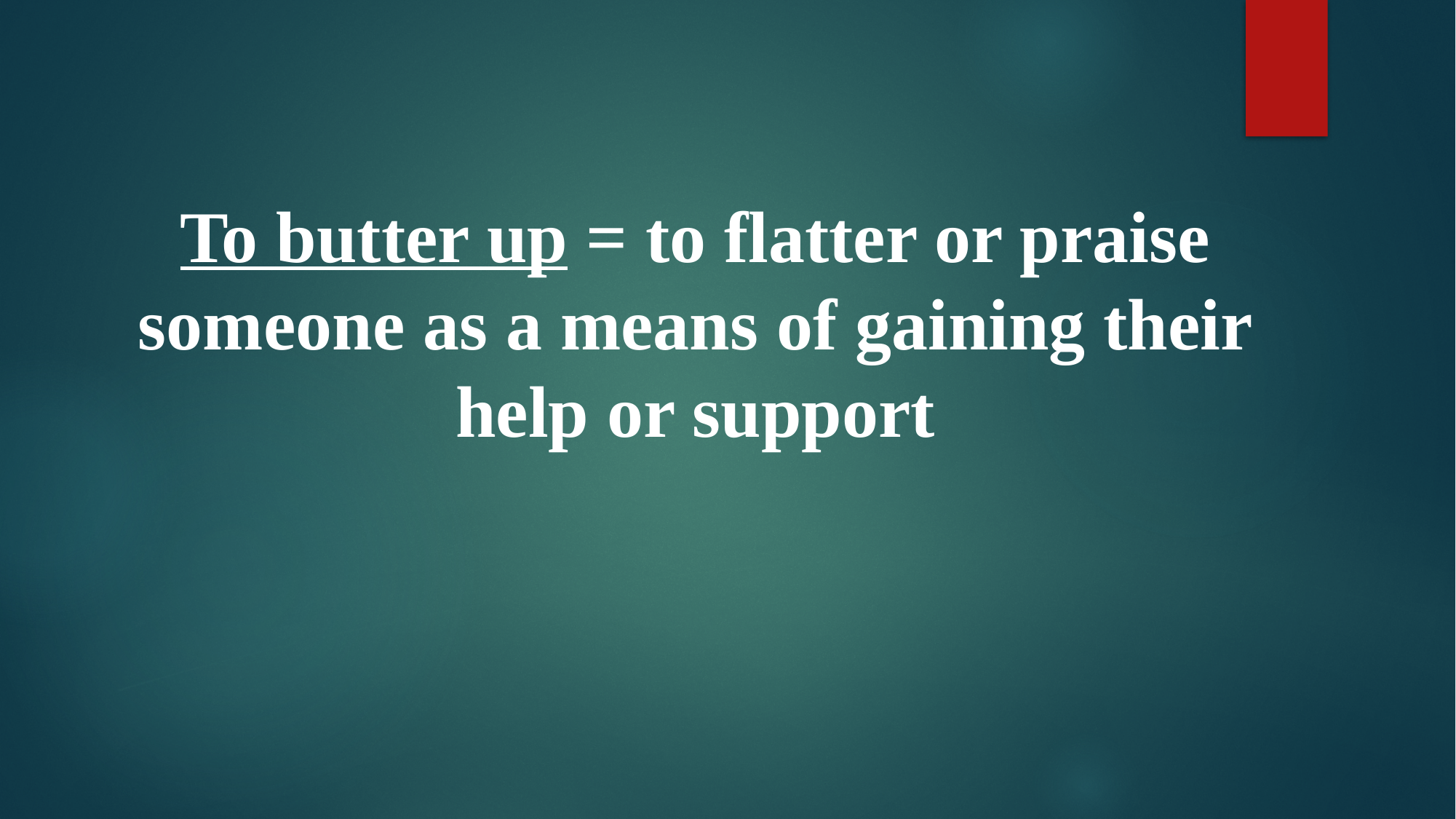

To butter up = to flatter or praise someone as a means of gaining their help or support